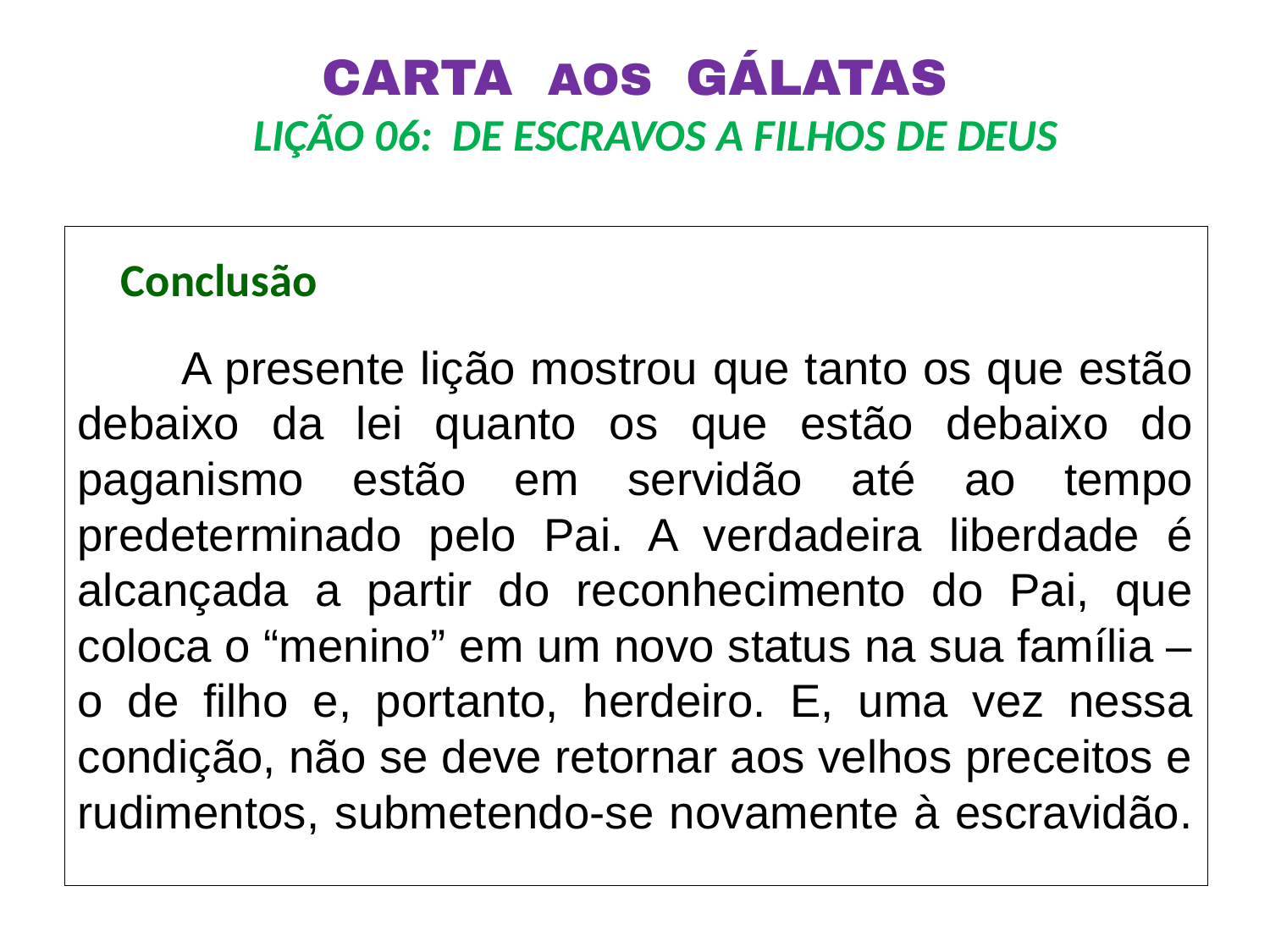

# CARTA  AOS  GÁLATAS LIÇÃO 06:  DE ESCRAVOS A FILHOS DE DEUS
   Conclusão

	A presente lição mostrou que tanto os que estão debaixo da lei quanto os que estão debaixo do paganismo estão em servidão até ao tempo predeterminado pelo Pai. A verdadeira liberdade é alcançada a partir do reconhecimento do Pai, que coloca o “menino” em um novo status na sua família – o de filho e, portanto, herdeiro. E, uma vez nessa condição, não se deve retornar aos velhos preceitos e rudimentos, submetendo-se novamente à escravidão.